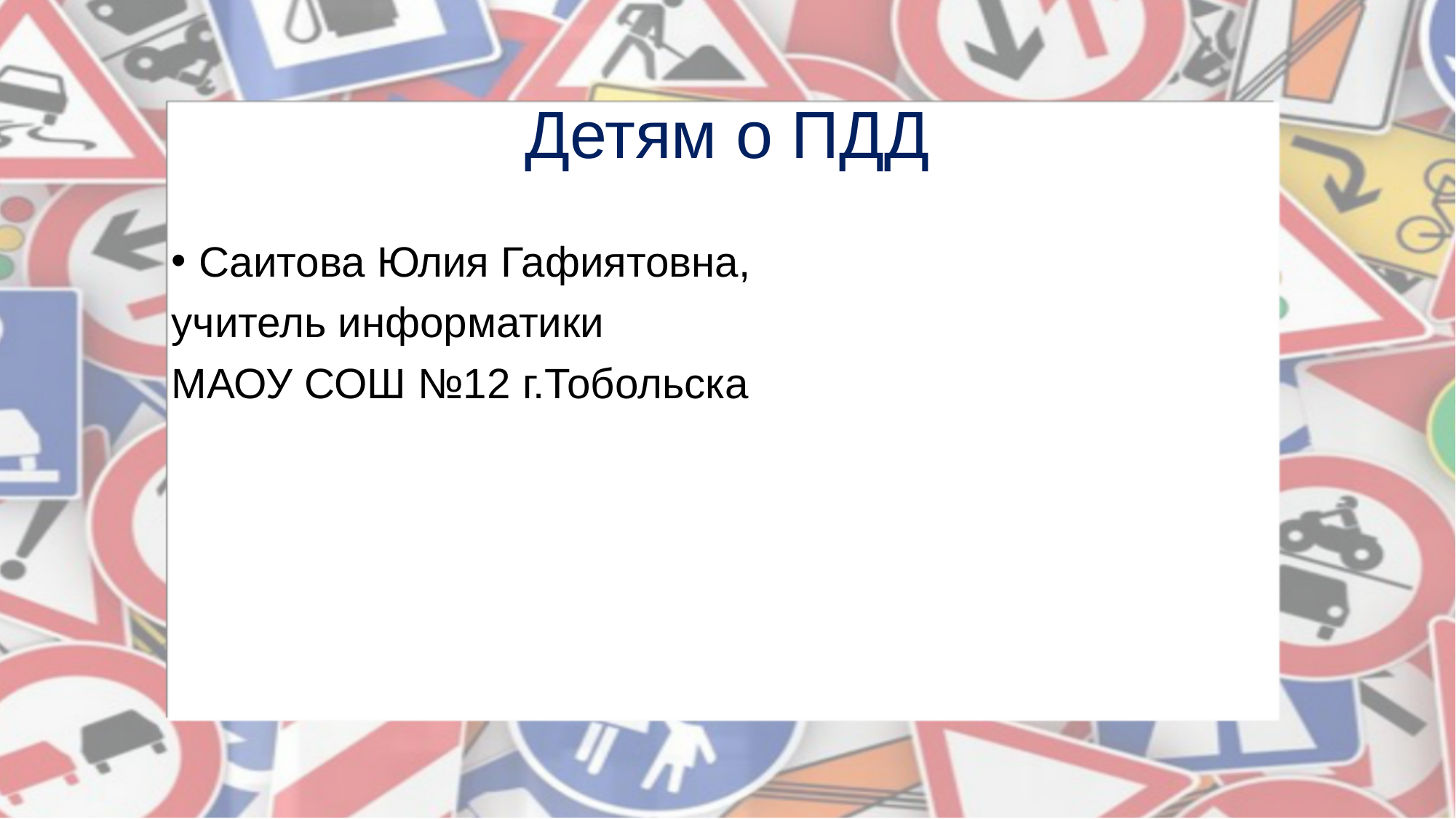

# Детям о ПДД
Саитова Юлия Гафиятовна,
учитель информатики
МАОУ СОШ №12 г.Тобольска